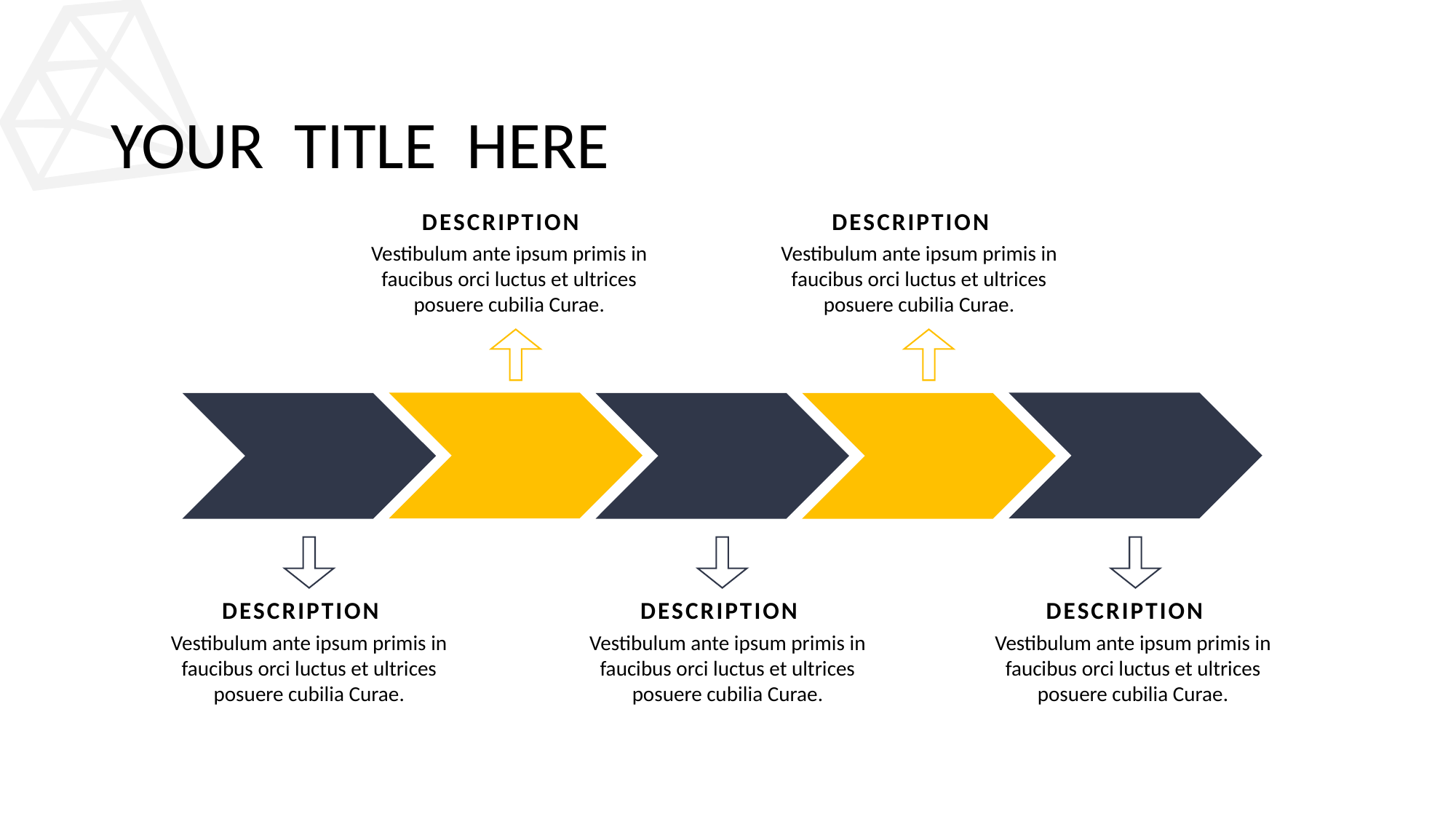

# YOUR  TITLE  HERE
DESCRIPTION
DESCRIPTION
Vestibulum ante ipsum primis in faucibus orci luctus et ultrices posuere cubilia Curae.
Vestibulum ante ipsum primis in faucibus orci luctus et ultrices posuere cubilia Curae.

DESCRIPTION
DESCRIPTION
DESCRIPTION
Vestibulum ante ipsum primis in faucibus orci luctus et ultrices posuere cubilia Curae.
Vestibulum ante ipsum primis in faucibus orci luctus et ultrices posuere cubilia Curae.
Vestibulum ante ipsum primis in faucibus orci luctus et ultrices posuere cubilia Curae.